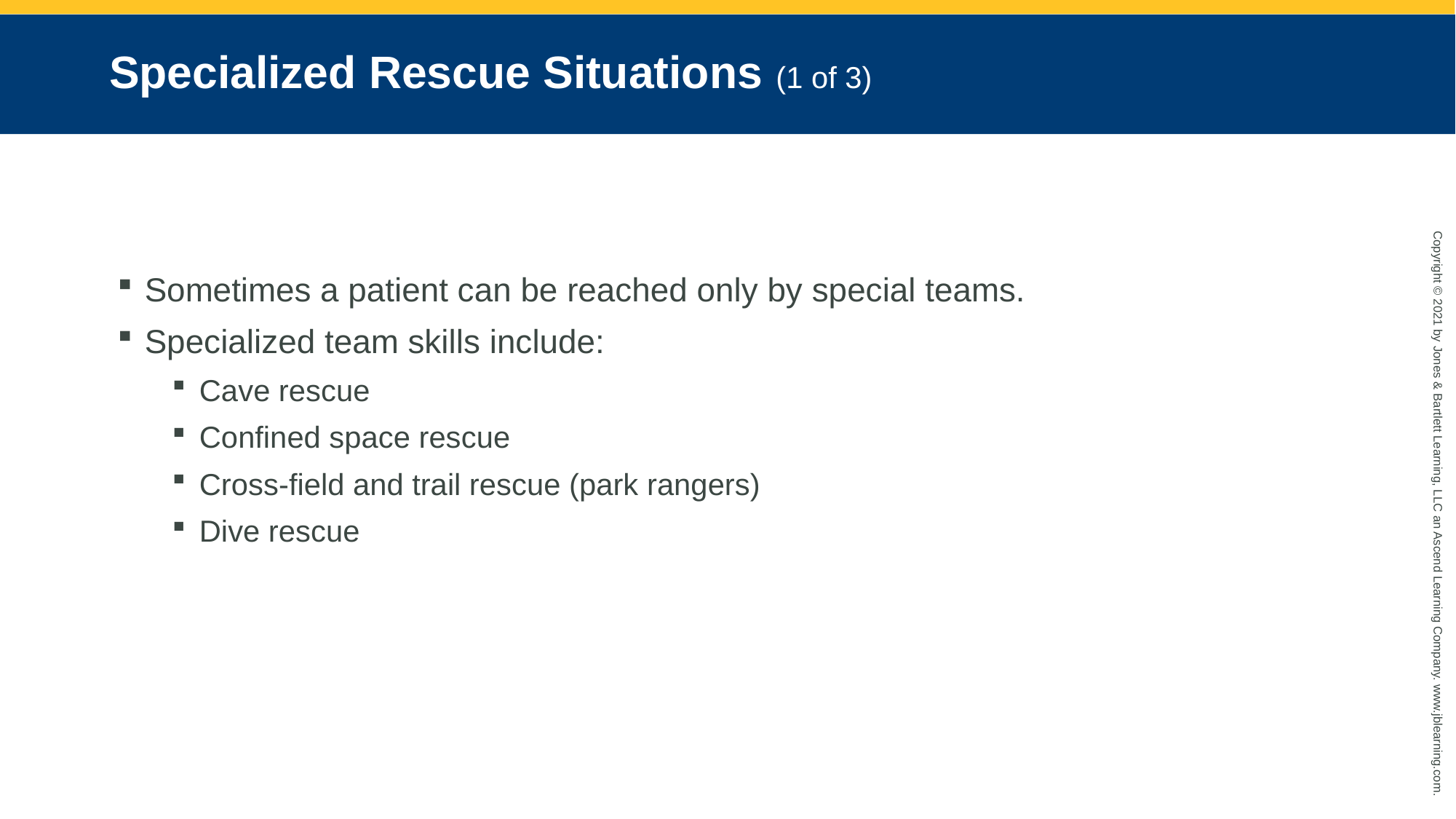

# Specialized Rescue Situations (1 of 3)
Sometimes a patient can be reached only by special teams.
Specialized team skills include:
Cave rescue
Confined space rescue
Cross-field and trail rescue (park rangers)
Dive rescue